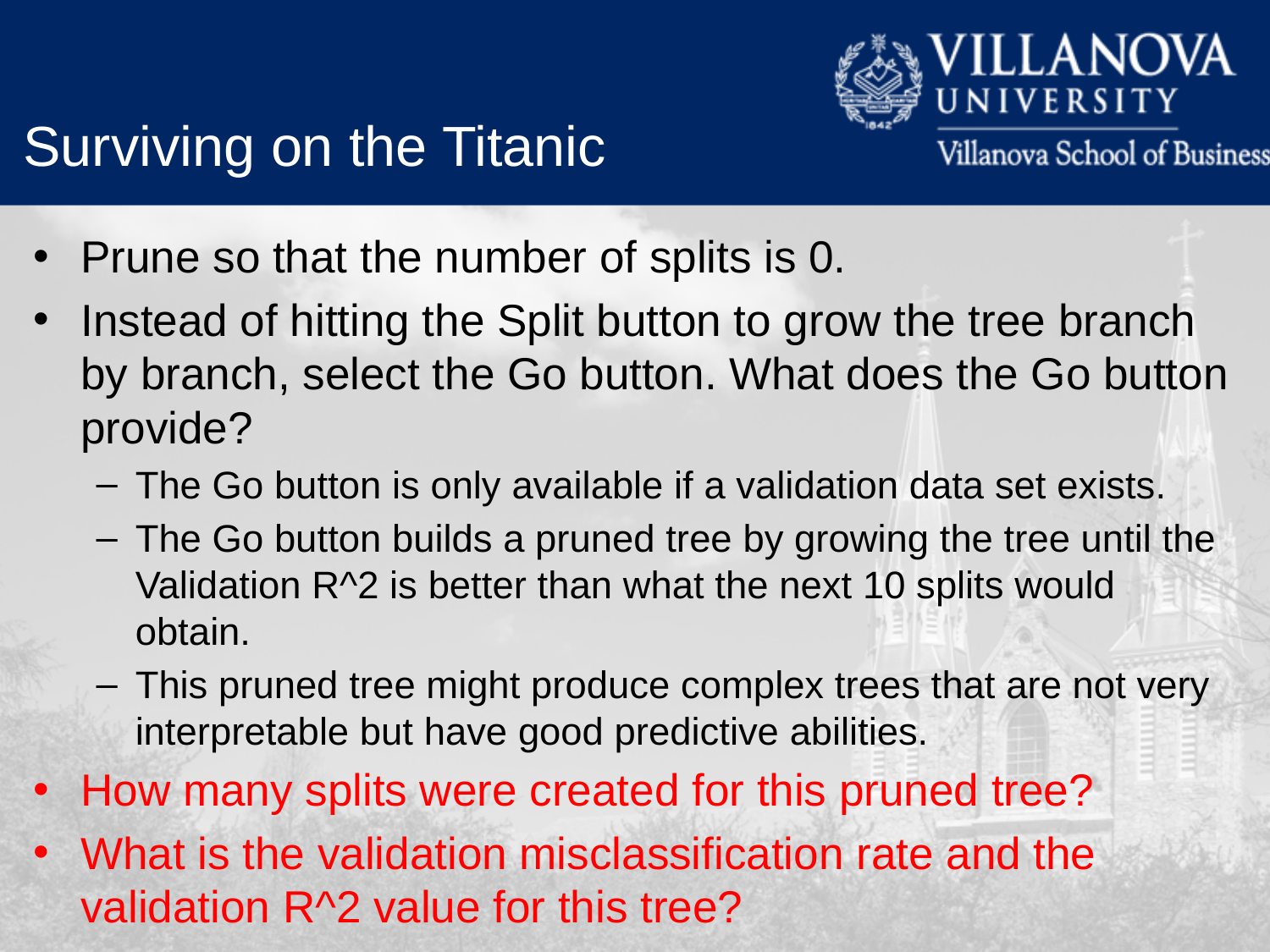

Surviving on the Titanic
Prune so that the number of splits is 0.
Instead of hitting the Split button to grow the tree branch by branch, select the Go button. What does the Go button provide?
The Go button is only available if a validation data set exists.
The Go button builds a pruned tree by growing the tree until the Validation R^2 is better than what the next 10 splits would obtain.
This pruned tree might produce complex trees that are not very interpretable but have good predictive abilities.
How many splits were created for this pruned tree?
What is the validation misclassification rate and the validation R^2 value for this tree?